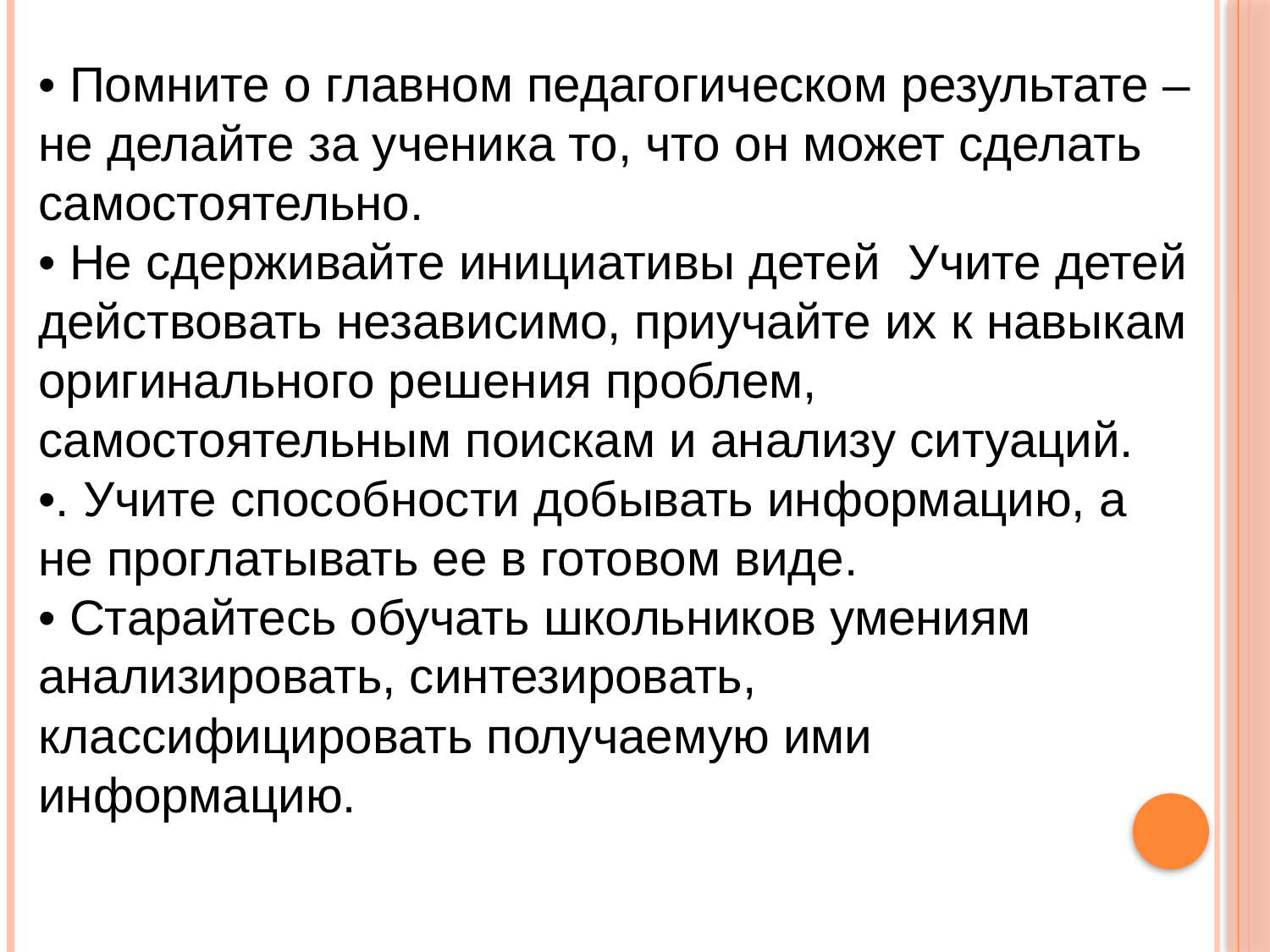

• Помните о главном педагогическом результате – не делайте за ученика то, что он может сделать самостоятельно.
• Не сдерживайте инициативы детей  Учите детей действовать независимо, приучайте их к навыкам оригинального решения проблем, самостоятельным поискам и анализу ситуаций.
•. Учите способности добывать информацию, а не проглатывать ее в готовом виде.
• Старайтесь обучать школьников умениям анализировать, синтезировать, классифицировать получаемую ими информацию.